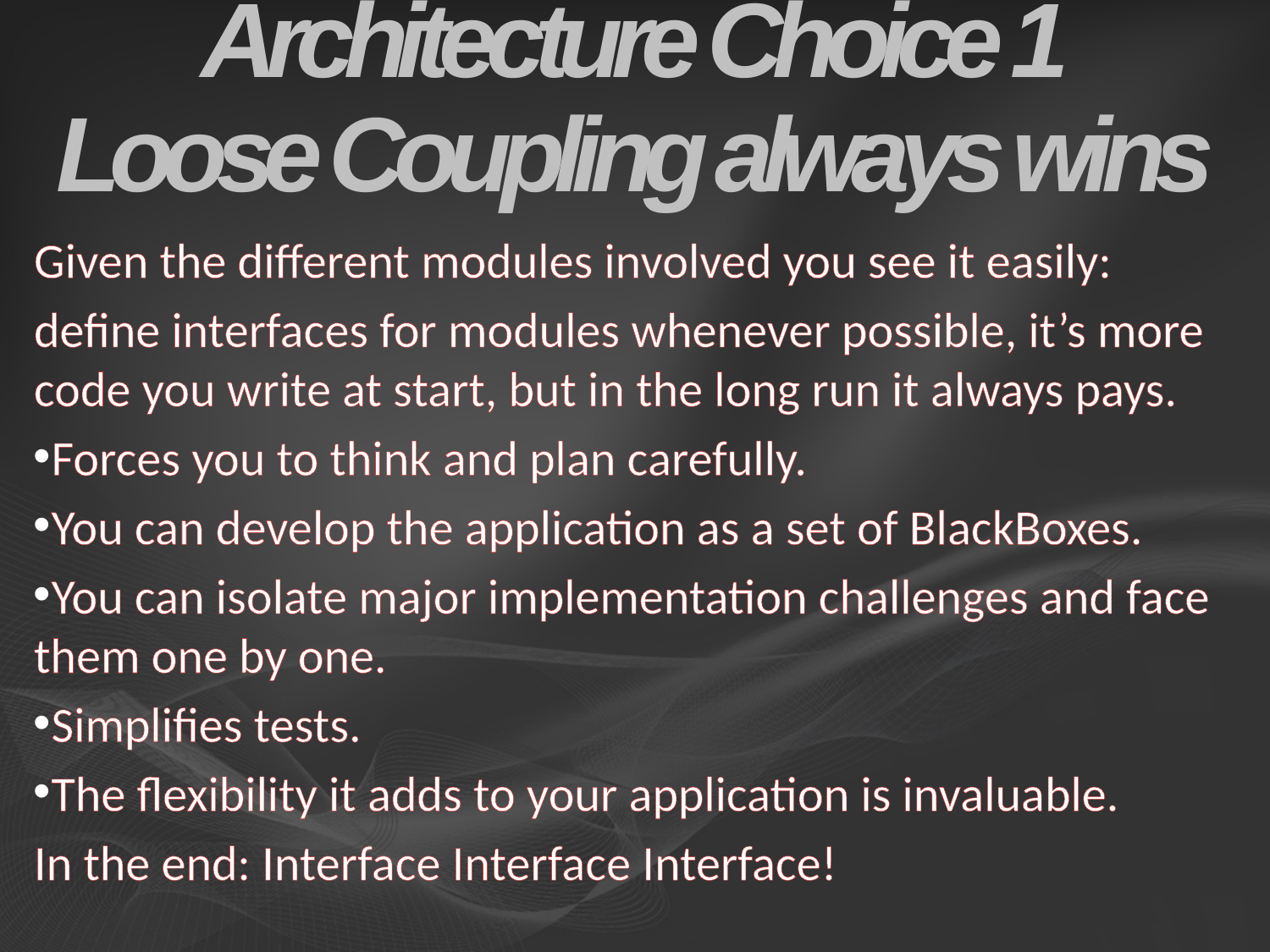

# Architecture Choice 1 Loose Coupling always wins
Given the different modules involved you see it easily:
define interfaces for modules whenever possible, it’s more code you write at start, but in the long run it always pays.
Forces you to think and plan carefully.
You can develop the application as a set of BlackBoxes.
You can isolate major implementation challenges and face them one by one.
Simplifies tests.
The flexibility it adds to your application is invaluable.
In the end: Interface Interface Interface!